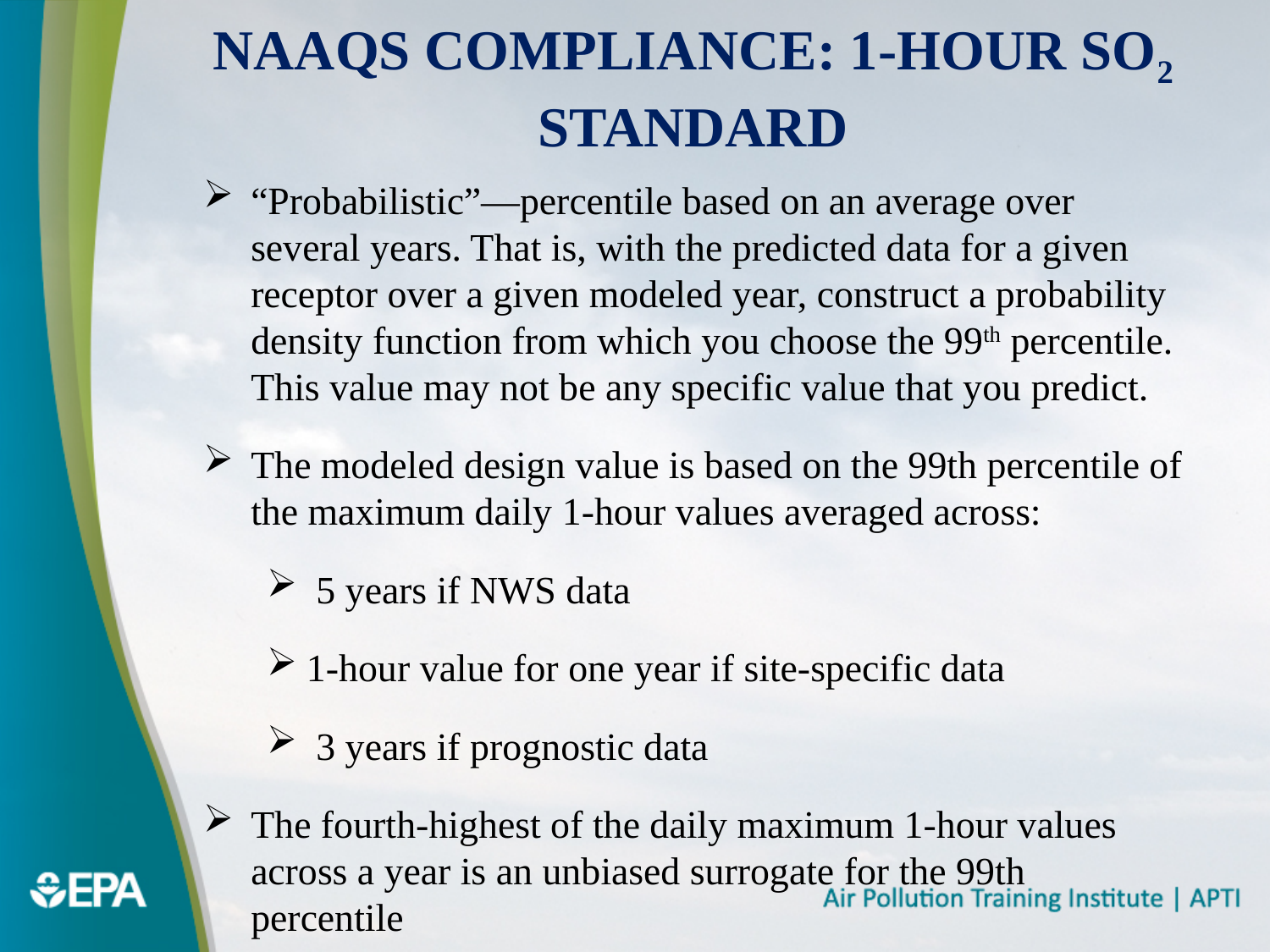

# NAAQS Compliance: 1-Hour SO2 Standard
“Probabilistic”—percentile based on an average over several years. That is, with the predicted data for a given receptor over a given modeled year, construct a probability density function from which you choose the 99th percentile. This value may not be any specific value that you predict.
The modeled design value is based on the 99th percentile of the maximum daily 1-hour values averaged across:
 5 years if NWS data
1-hour value for one year if site-specific data
 3 years if prognostic data
The fourth-highest of the daily maximum 1-hour values across a year is an unbiased surrogate for the 99th percentile